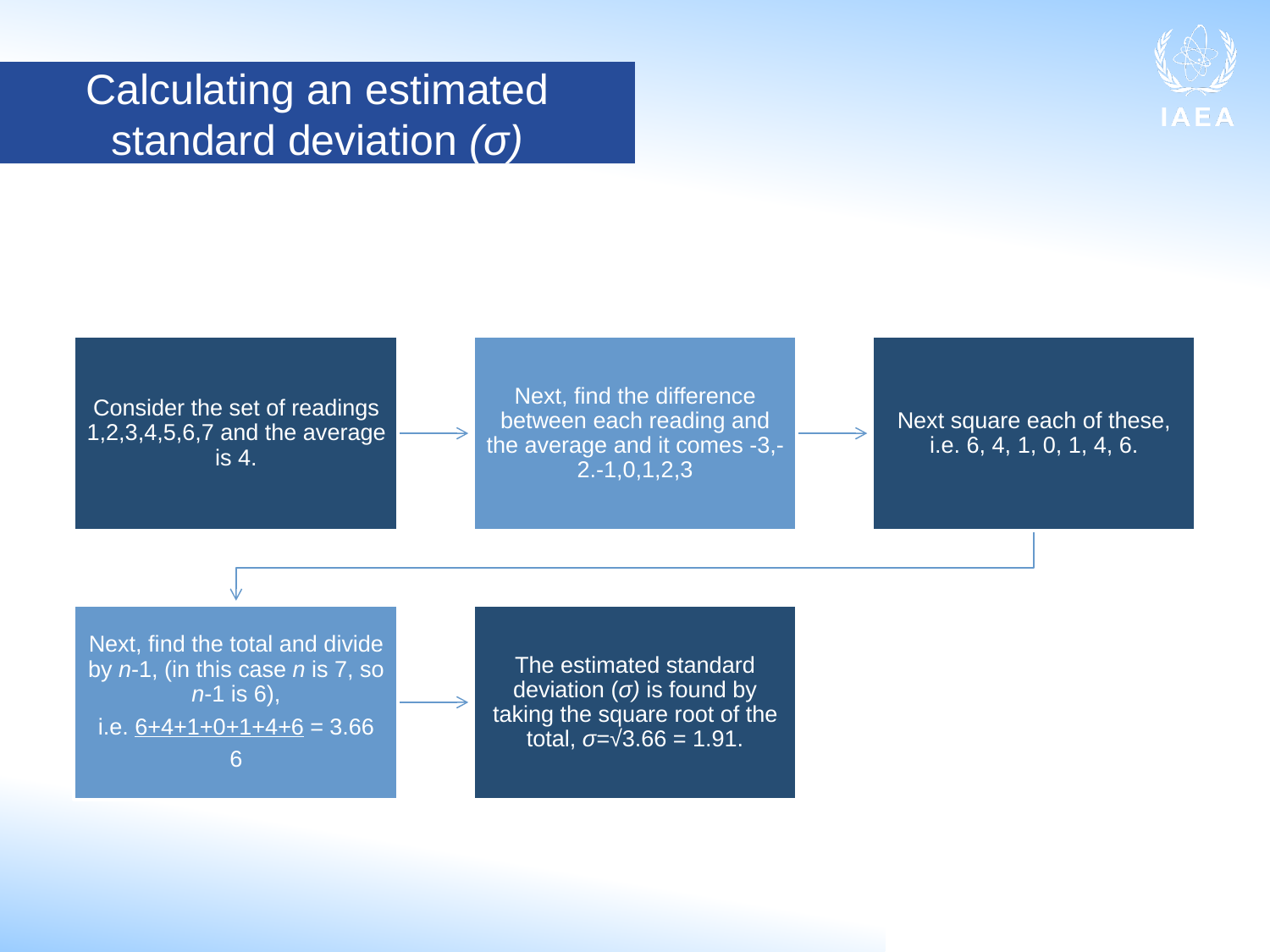

Calculating an estimated standard deviation (σ)

Consider the set of readings 1,2,3,4,5,6,7 and the average is 4.

Next, find the difference between each reading and the average and it comes -3,-2.-1,0,1,2,3

Next square each of these, i.e. 6, 4, 1, 0, 1, 4, 6.

Next, find the total and divide by n-1, (in this case n is 7, so n-1 is 6),
i.e. 6+4+1+0+1+4+6 = 3.66
6
The estimated standard deviation (σ) is found by taking the square root of the total, σ=√3.66 = 1.91.